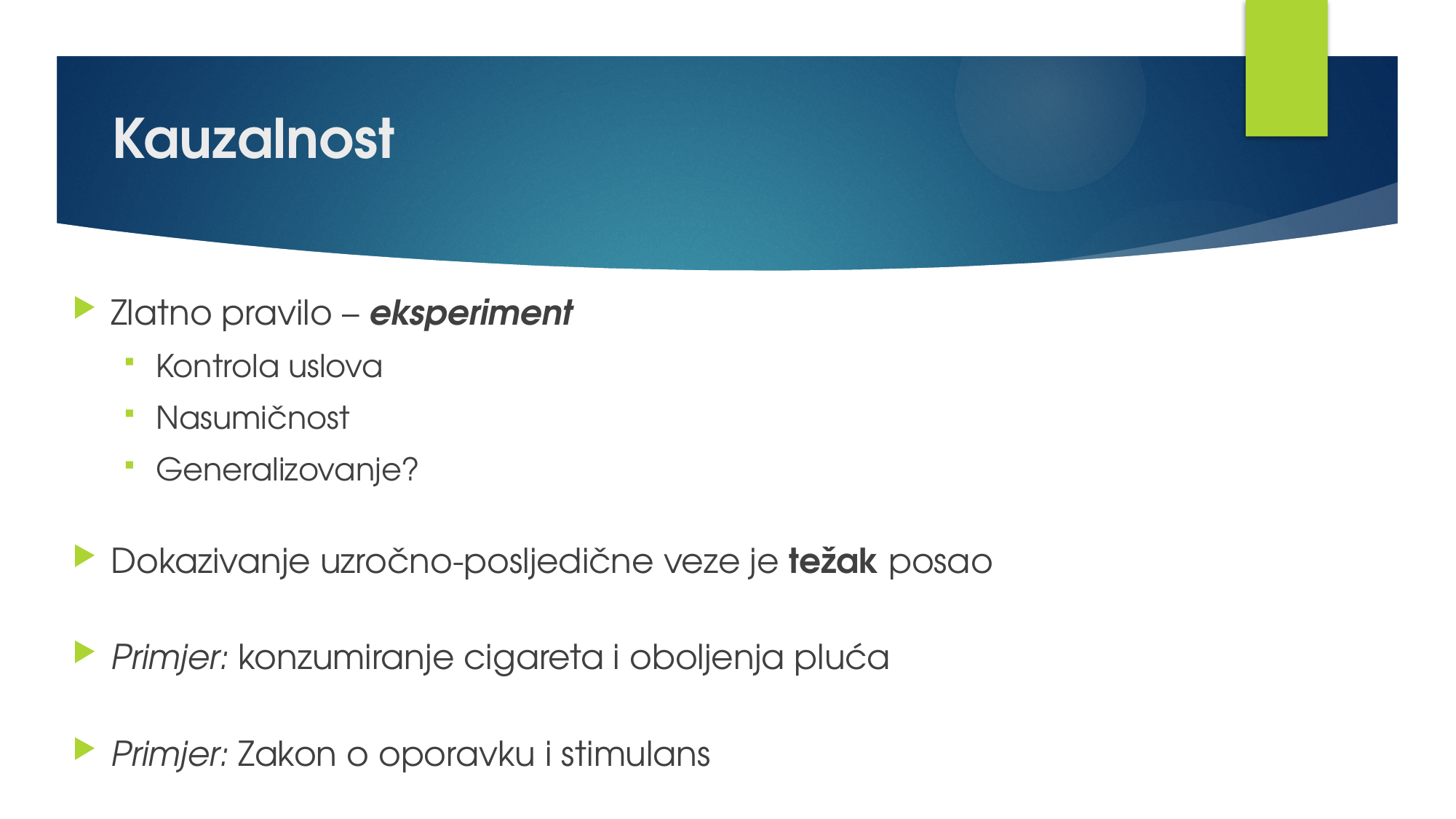

# Kauzalnost
Zlatno pravilo – eksperiment
Kontrola uslova
Nasumičnost
Generalizovanje?
Dokazivanje uzročno-posljedične veze je težak posao
Primjer: konzumiranje cigareta i oboljenja pluća
Primjer: Zakon o oporavku i stimulans